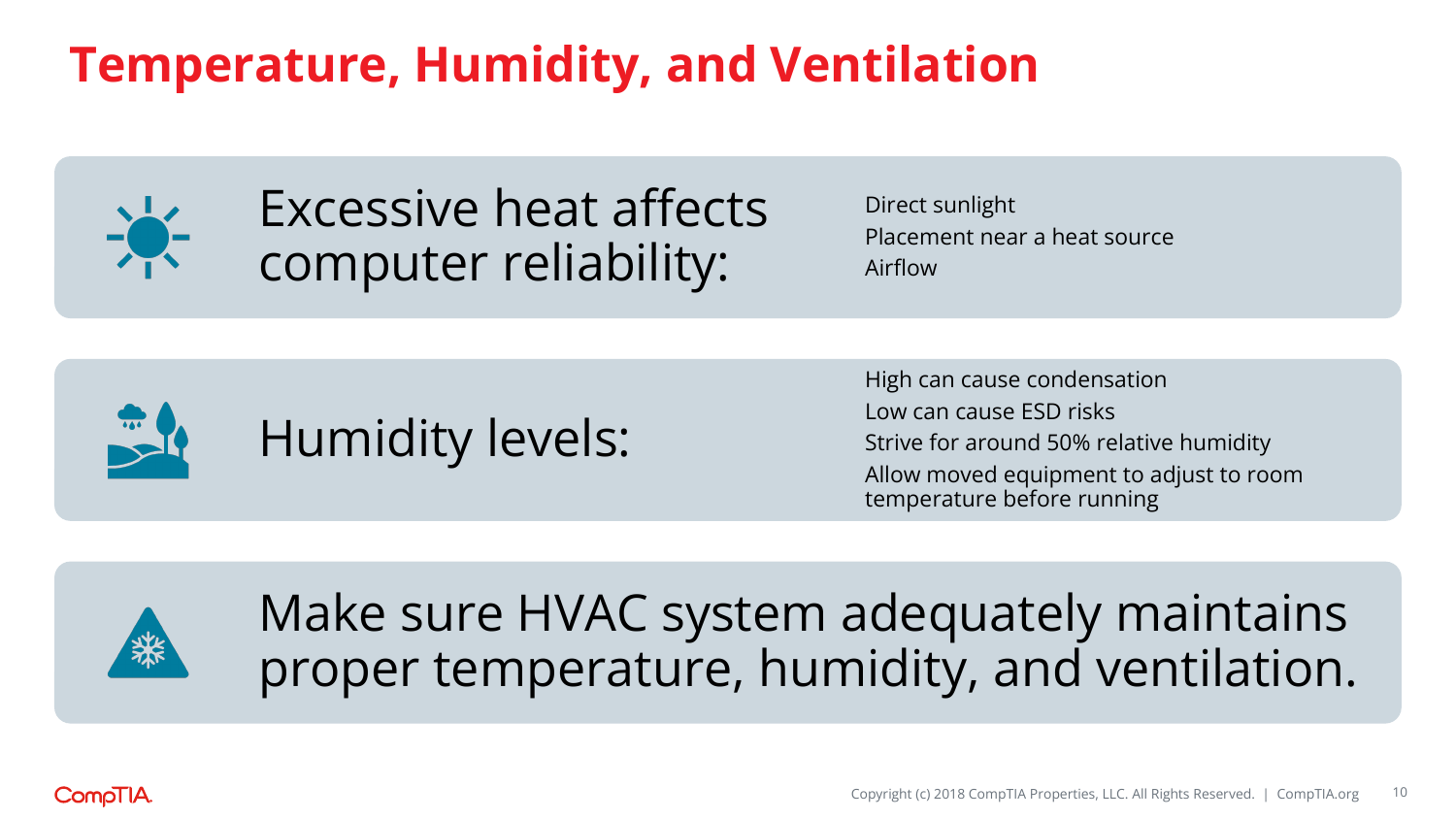

# Temperature, Humidity, and Ventilation
Excessive heat affects computer reliability:
Direct sunlight
Placement near a heat source
Airflow
Humidity levels:
High can cause condensation
Low can cause ESD risks
Strive for around 50% relative humidity
Allow moved equipment to adjust to room temperature before running
Make sure HVAC system adequately maintains proper temperature, humidity, and ventilation.
10